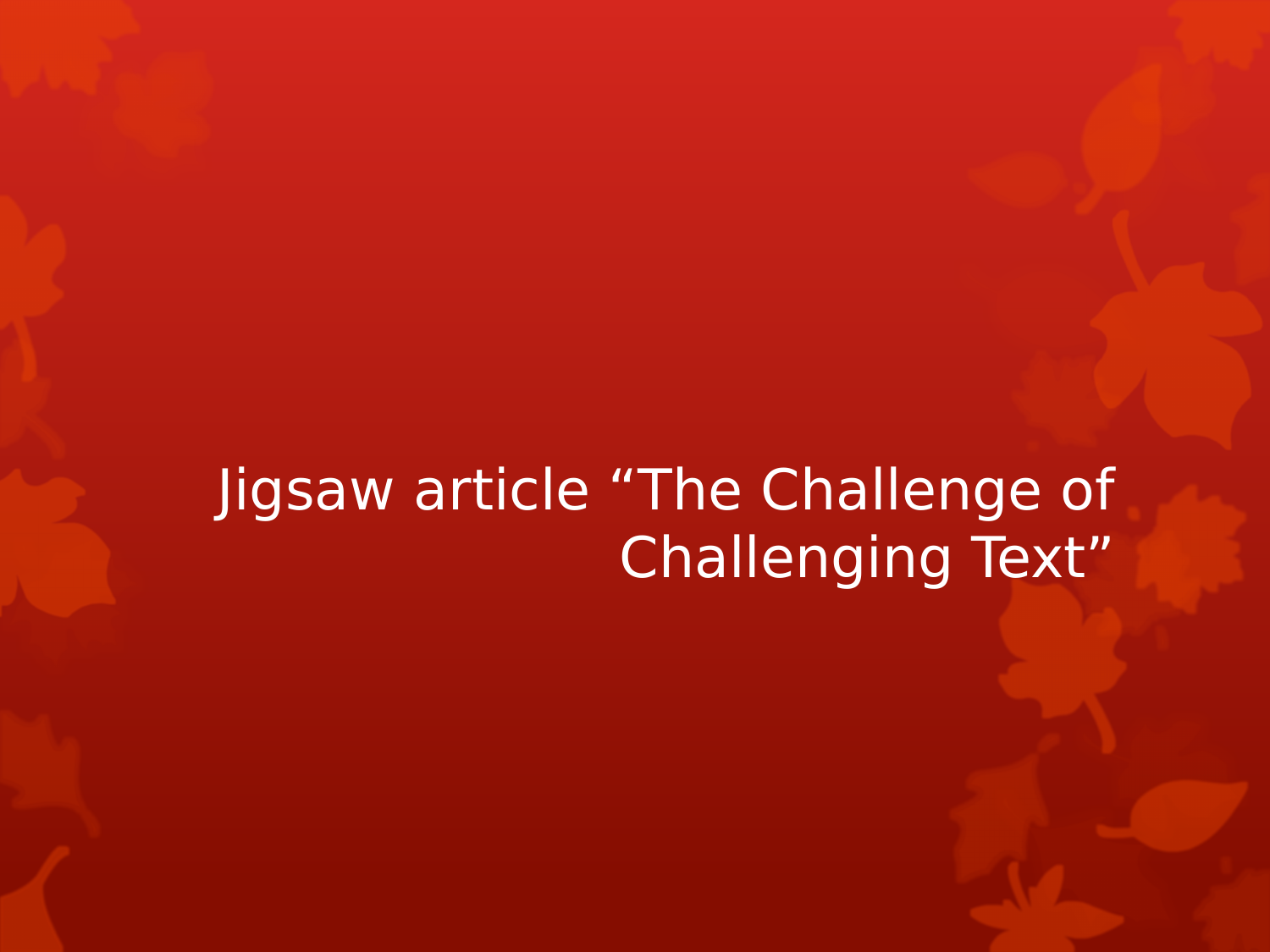

# Jigsaw article “The Challenge of Challenging Text”